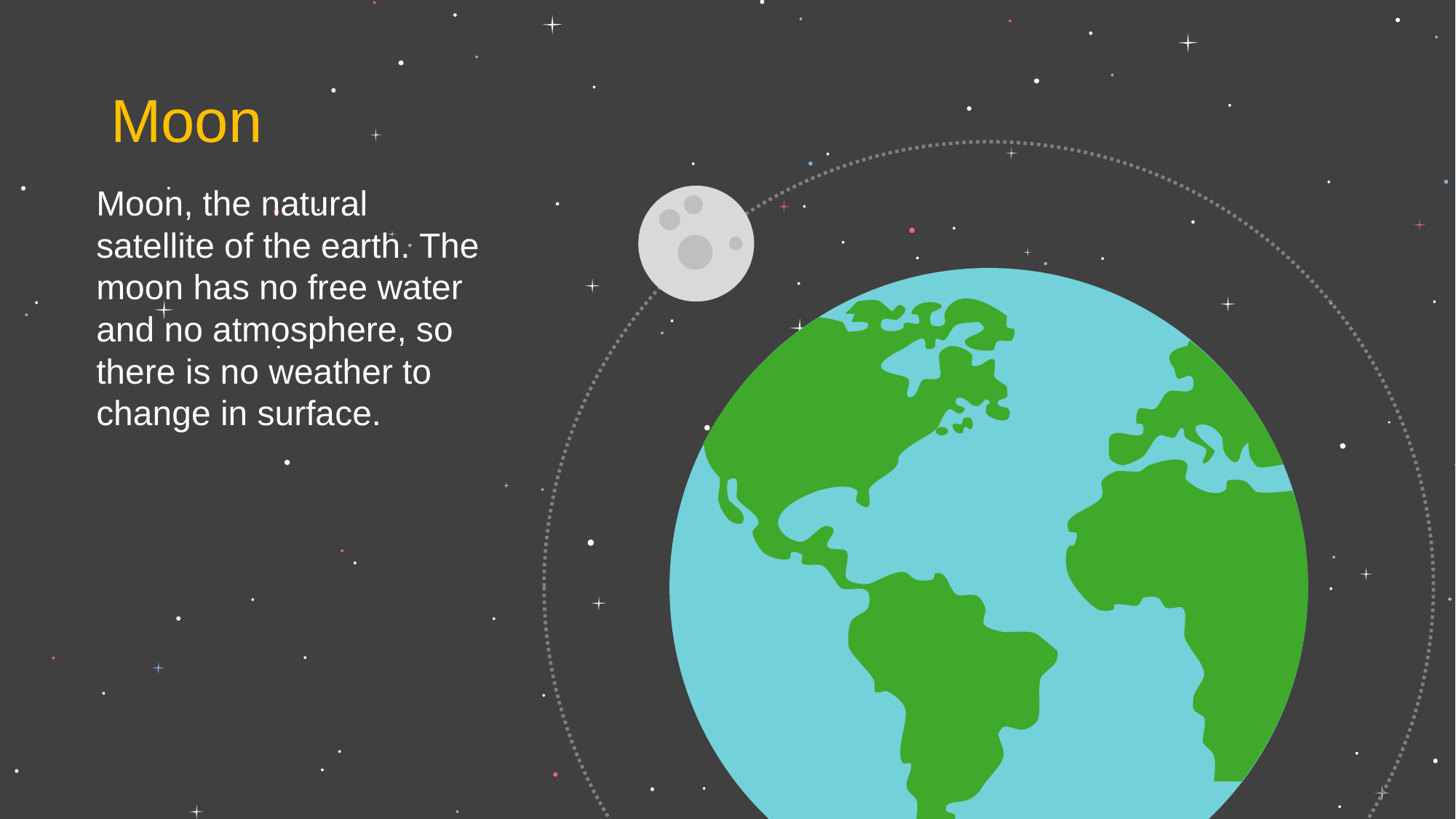

# Moon

Moon, the natural satellite of the earth. The moon has no free water and no atmosphere, so there is no weather to change in surface.